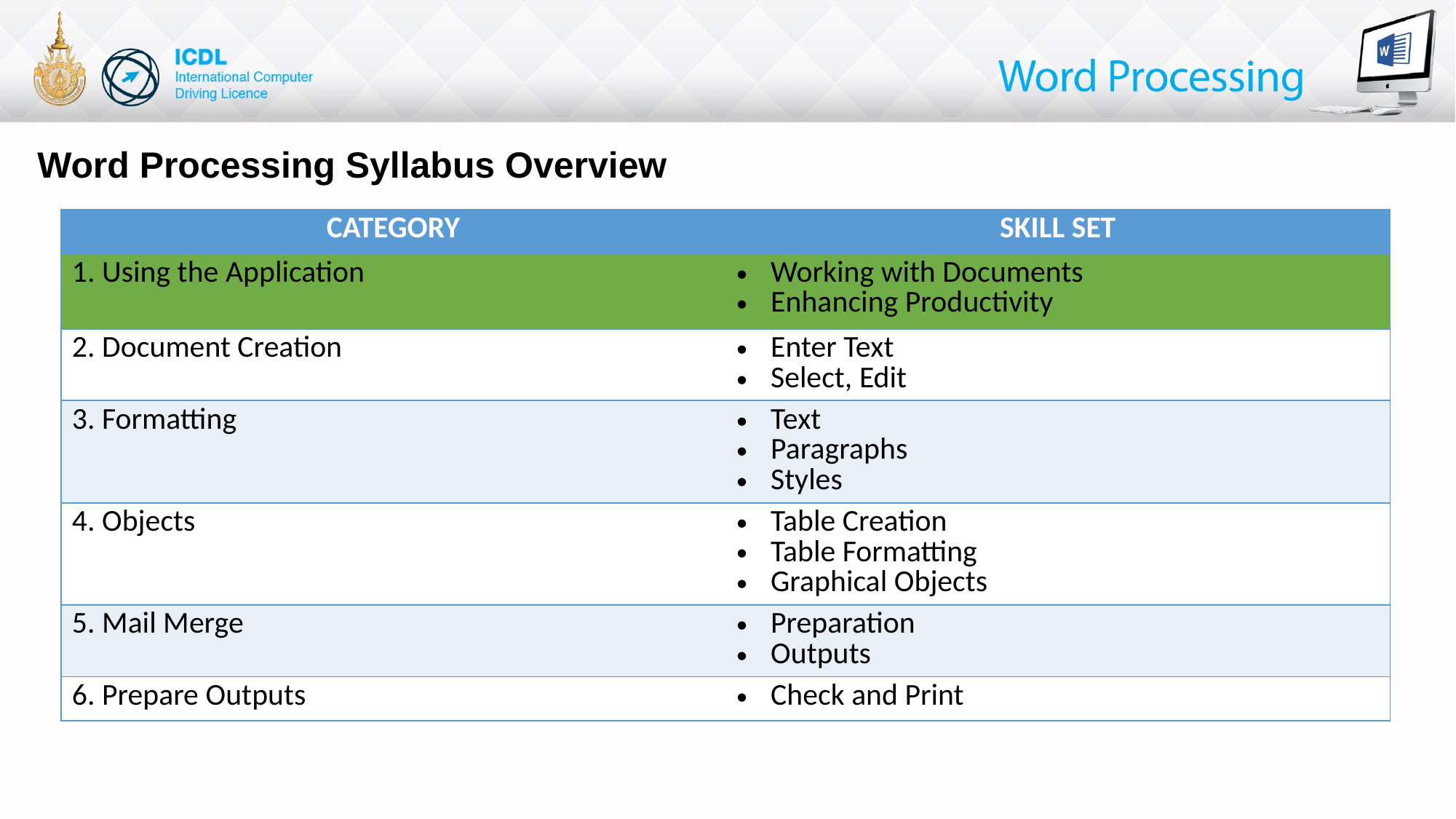

Word Processing Syllabus Overview
| CATEGORY | SKILL SET |
| --- | --- |
| 1. Using the Application | Working with Documents Enhancing Productivity |
| 2. Document Creation | Enter Text Select, Edit |
| 3. Formatting | Text Paragraphs Styles |
| 4. Objects | Table Creation Table Formatting Graphical Objects |
| 5. Mail Merge | Preparation Outputs |
| 6. Prepare Outputs | Check and Print |
2